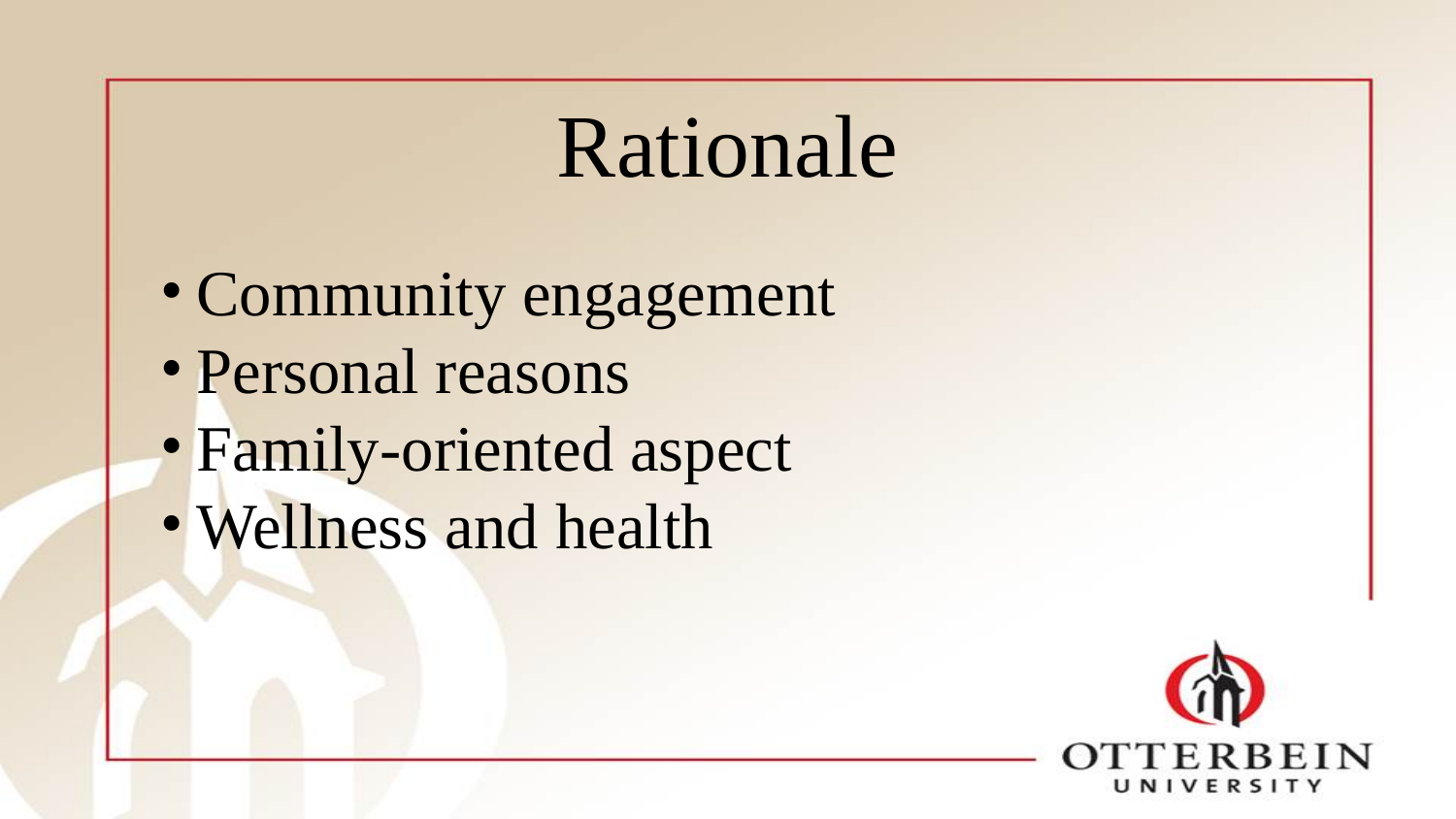

# Rationale
Community engagement
Personal reasons
Family-oriented aspect
Wellness and health